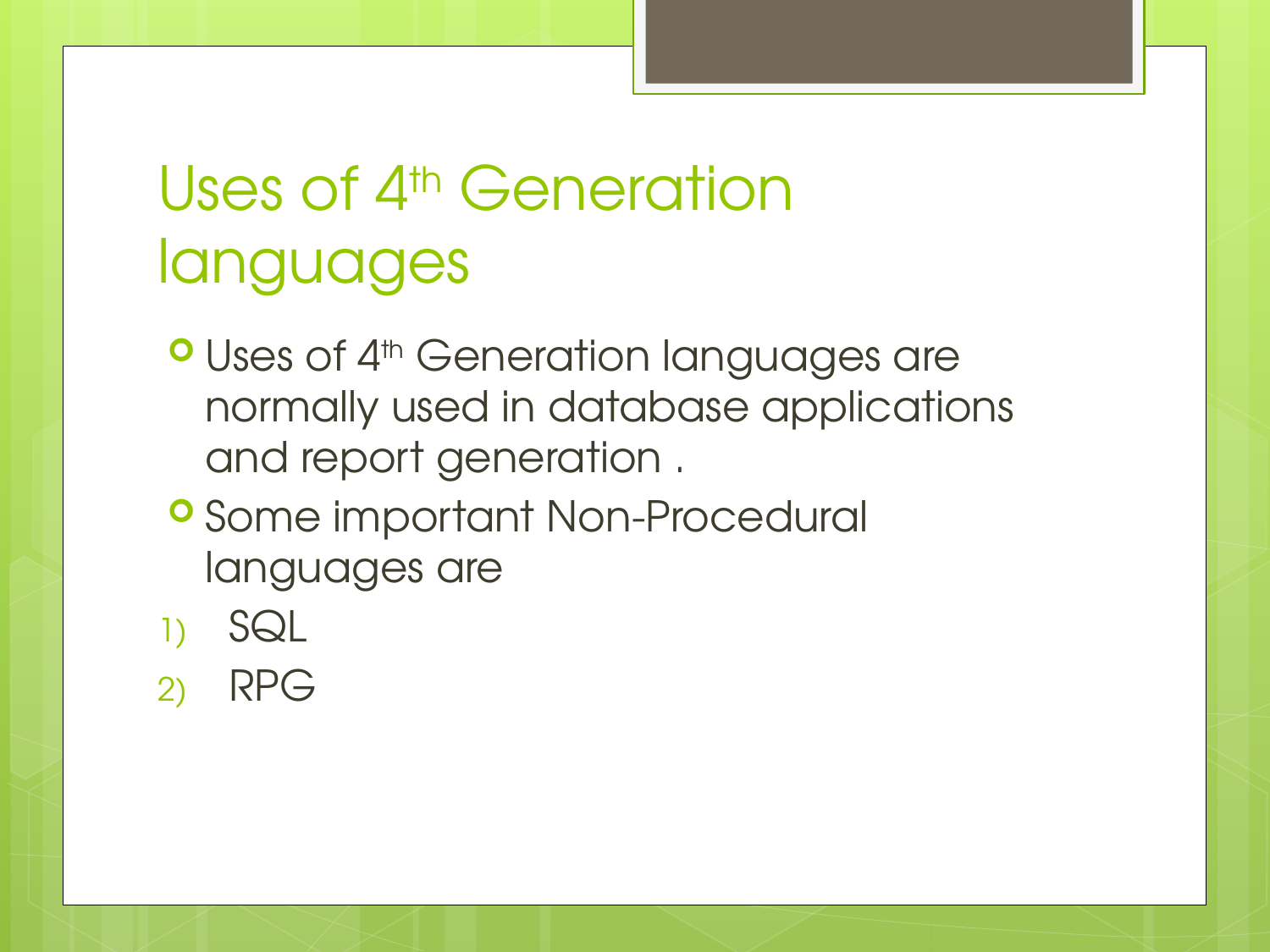

# Uses of 4th Generation languages
Uses of 4th Generation languages are normally used in database applications and report generation .
Some important Non-Procedural languages are
SQL
RPG